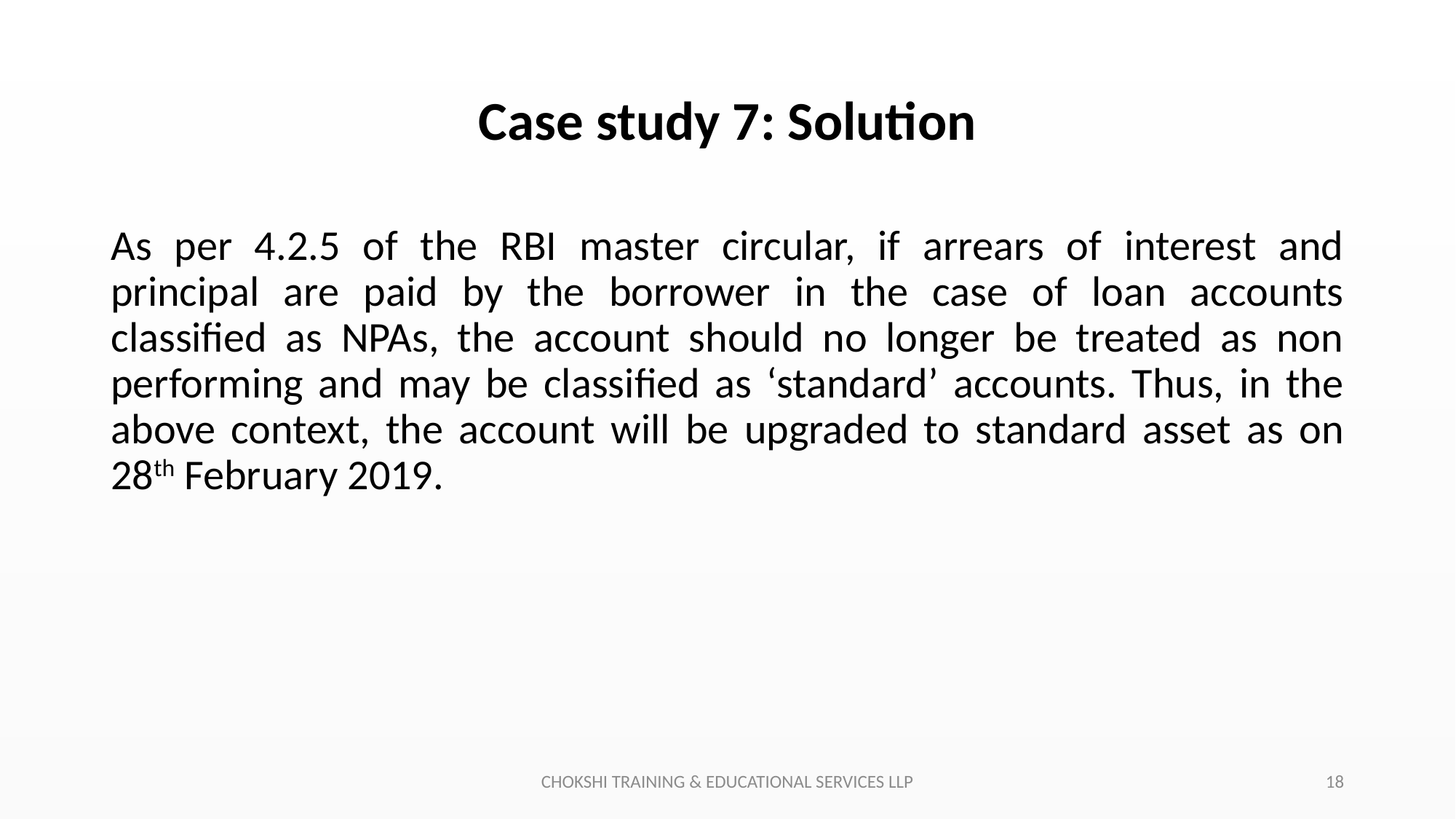

# Case study 7: Solution
As per 4.2.5 of the RBI master circular, if arrears of interest and principal are paid by the borrower in the case of loan accounts classified as NPAs, the account should no longer be treated as non­performing and may be classified as ‘standard’ accounts. Thus, in the above context, the account will be upgraded to standard asset as on 28th February 2019.

CHOKSHI TRAINING & EDUCATIONAL SERVICES LLP
18